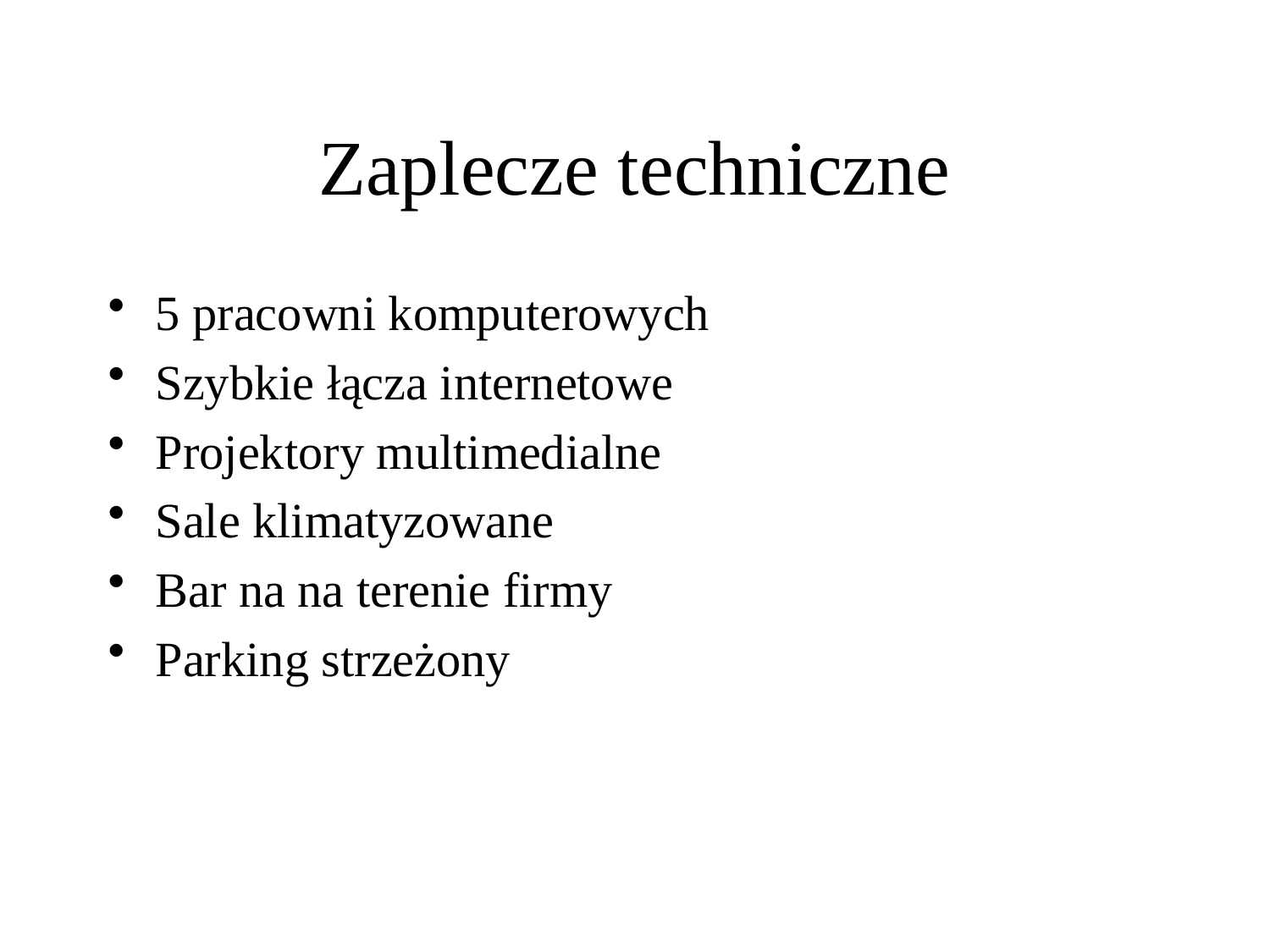

# Zaplecze techniczne
5 pracowni komputerowych
Szybkie łącza internetowe
Projektory multimedialne
Sale klimatyzowane
Bar na na terenie firmy
Parking strzeżony